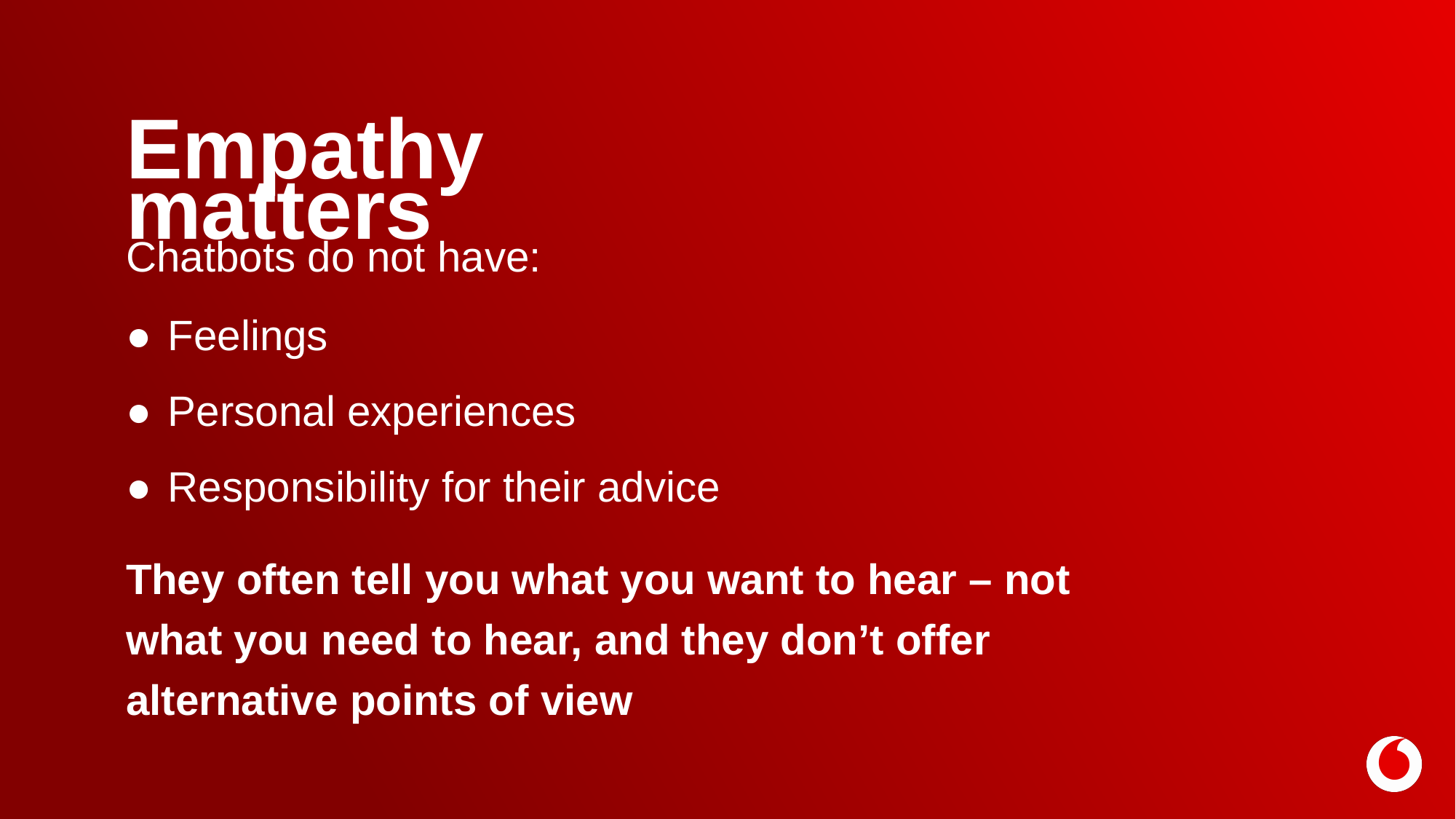

Empathy matters
Chatbots do not have:
●	Feelings
●	Personal experiences
●	Responsibility for their advice
They often tell you what you want to hear – not what you need to hear, and they don’t offer alternative points of view